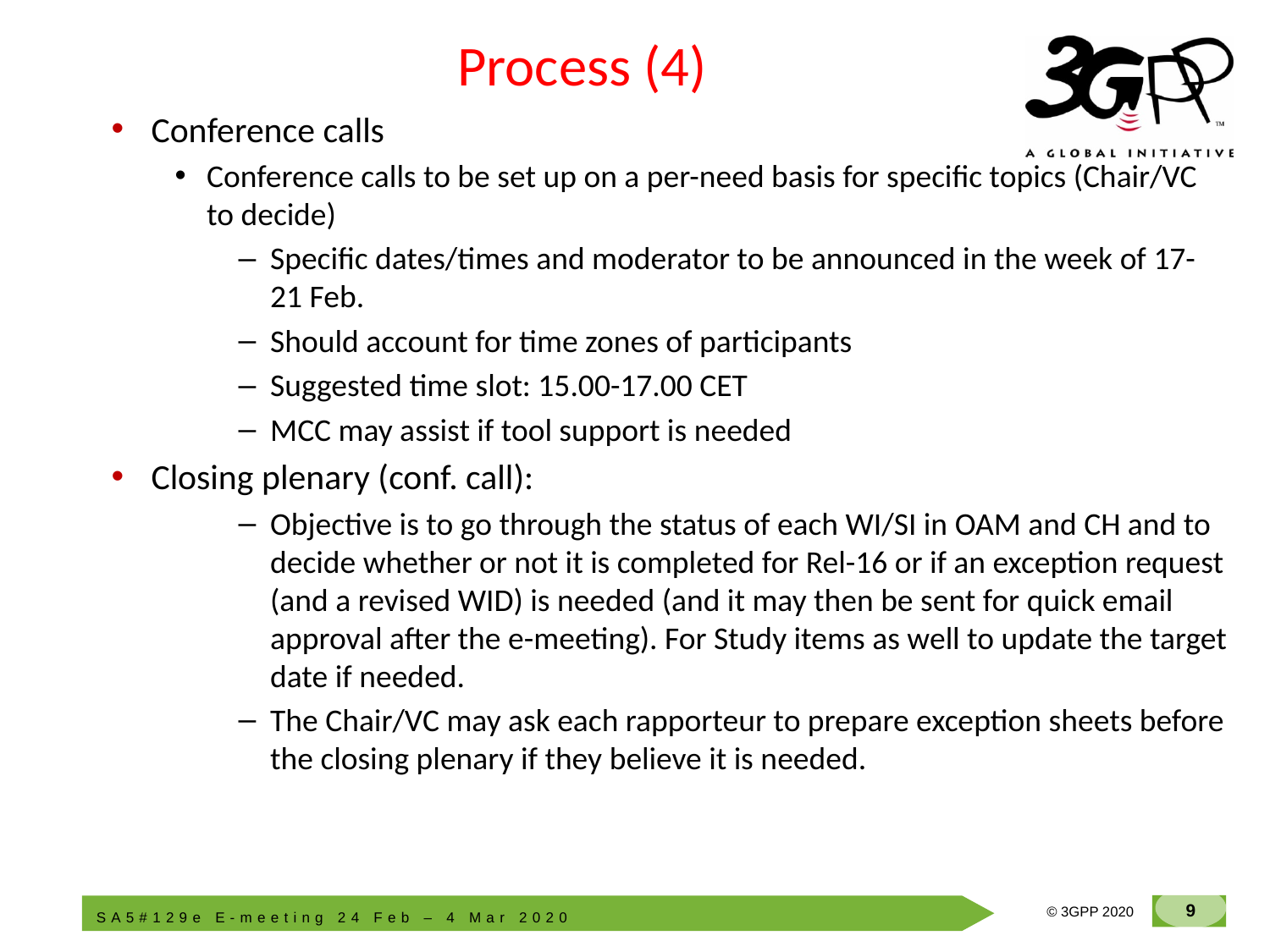

# Process (4)
Conference calls
Conference calls to be set up on a per-need basis for specific topics (Chair/VC to decide)
Specific dates/times and moderator to be announced in the week of 17-21 Feb.
Should account for time zones of participants
Suggested time slot: 15.00-17.00 CET
MCC may assist if tool support is needed
Closing plenary (conf. call):
Objective is to go through the status of each WI/SI in OAM and CH and to decide whether or not it is completed for Rel-16 or if an exception request (and a revised WID) is needed (and it may then be sent for quick email approval after the e-meeting). For Study items as well to update the target date if needed.
The Chair/VC may ask each rapporteur to prepare exception sheets before the closing plenary if they believe it is needed.